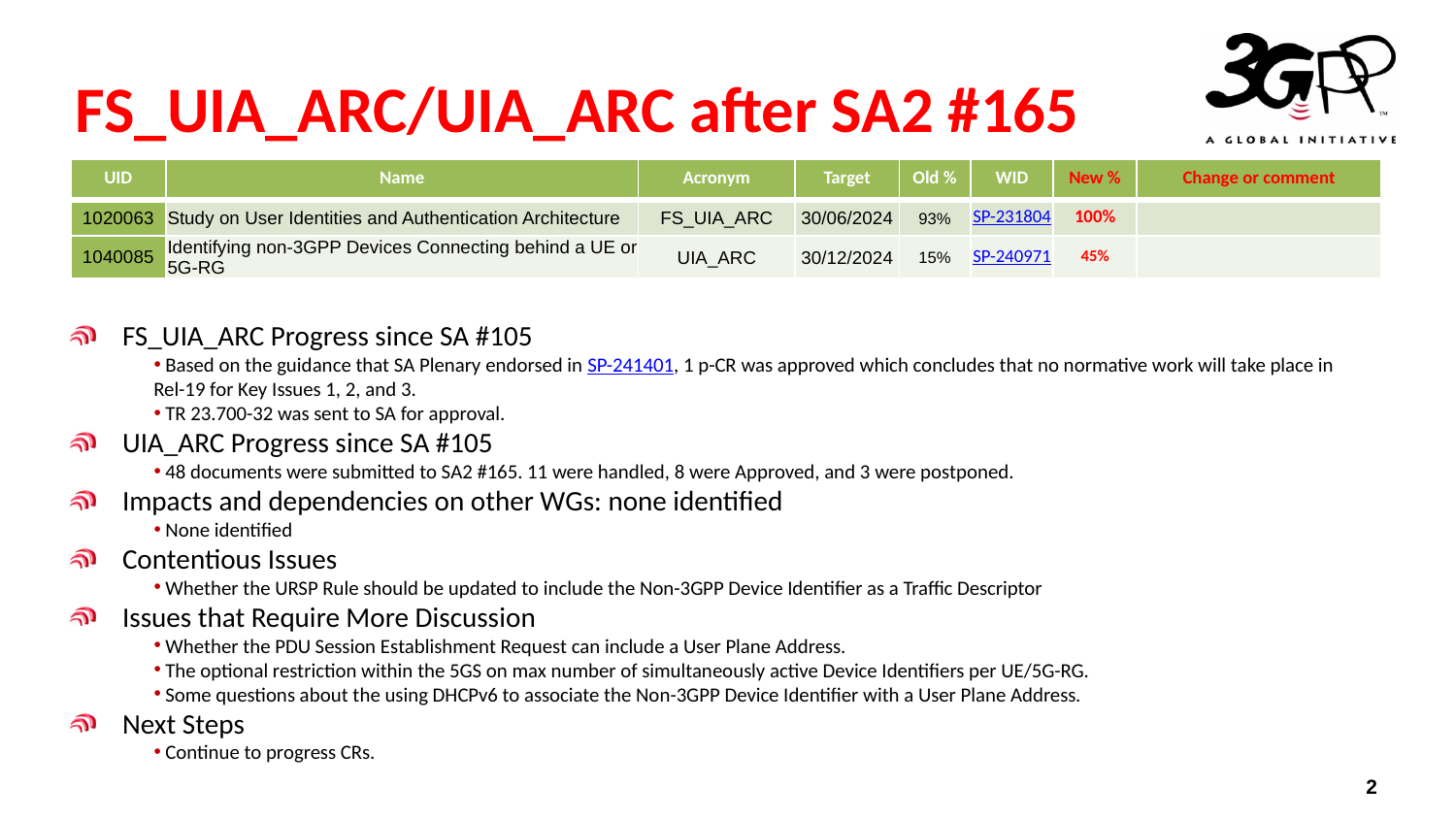

# FS_UIA_ARC/UIA_ARC after SA2 #165
| UID | Name | Acronym | Target | Old % | WID | New % | Change or comment |
| --- | --- | --- | --- | --- | --- | --- | --- |
| 1020063 | Study on User Identities and Authentication Architecture | FS\_UIA\_ARC | 30/06/2024 | 93% | SP-231804 | 100% |  |
| 1040085 | Identifying non-3GPP Devices Connecting behind a UE or 5G-RG | UIA\_ARC | 30/12/2024 | 15% | SP-240971 | 45% |  |
FS_UIA_ARC Progress since SA #105
 Based on the guidance that SA Plenary endorsed in SP-241401, 1 p-CR was approved which concludes that no normative work will take place in Rel-19 for Key Issues 1, 2, and 3.
 TR 23.700-32 was sent to SA for approval.
UIA_ARC Progress since SA #105
 48 documents were submitted to SA2 #165. 11 were handled, 8 were Approved, and 3 were postponed.
Impacts and dependencies on other WGs: none identified
 None identified
Contentious Issues
 Whether the URSP Rule should be updated to include the Non-3GPP Device Identifier as a Traffic Descriptor
Issues that Require More Discussion
 Whether the PDU Session Establishment Request can include a User Plane Address.
 The optional restriction within the 5GS on max number of simultaneously active Device Identifiers per UE/5G-RG.
 Some questions about the using DHCPv6 to associate the Non-3GPP Device Identifier with a User Plane Address.
Next Steps
 Continue to progress CRs.